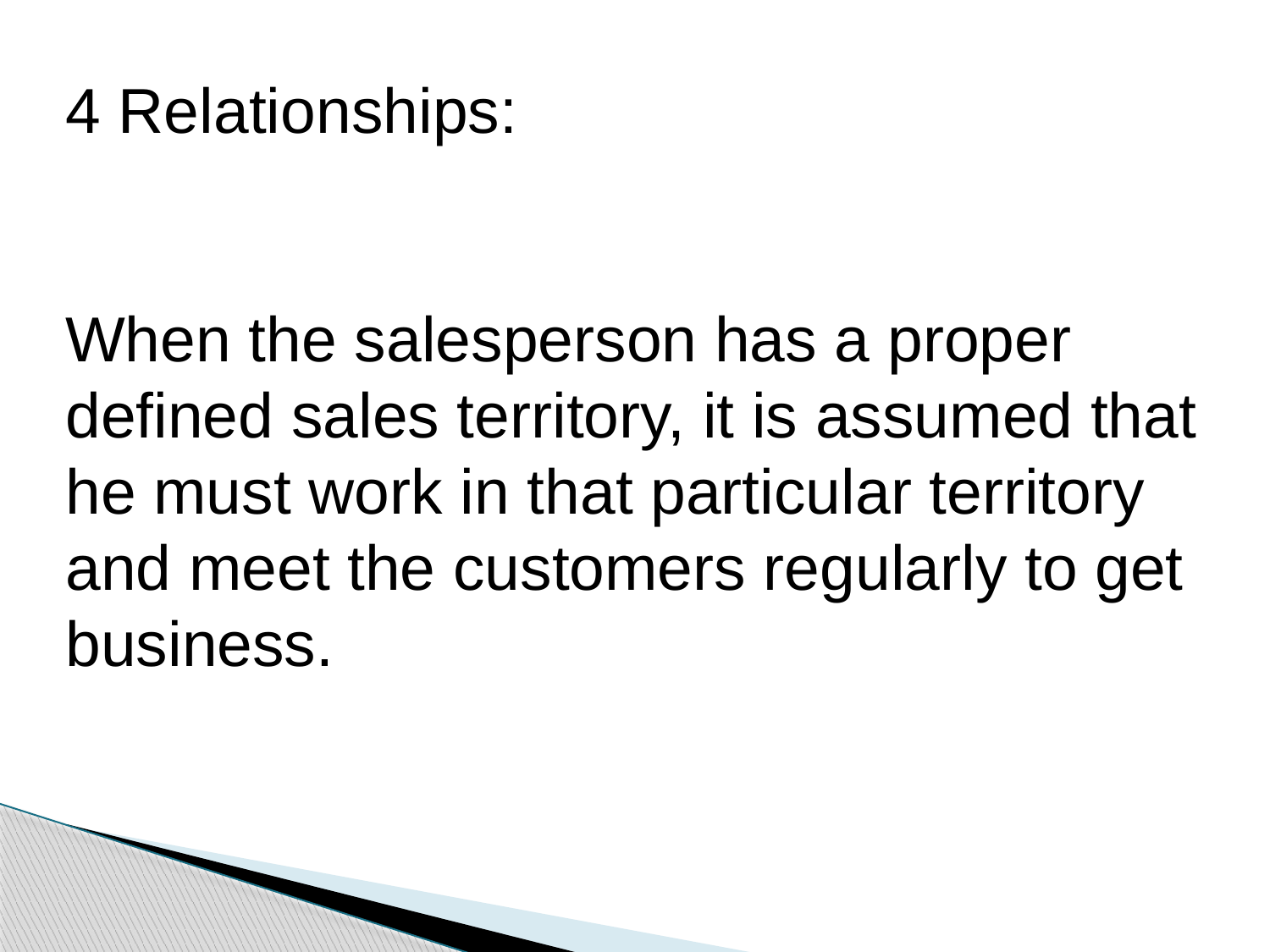

4 Relationships:

When the salesperson has a proper defined sales territory, it is assumed that he must work in that particular territory and meet the customers regularly to get business.